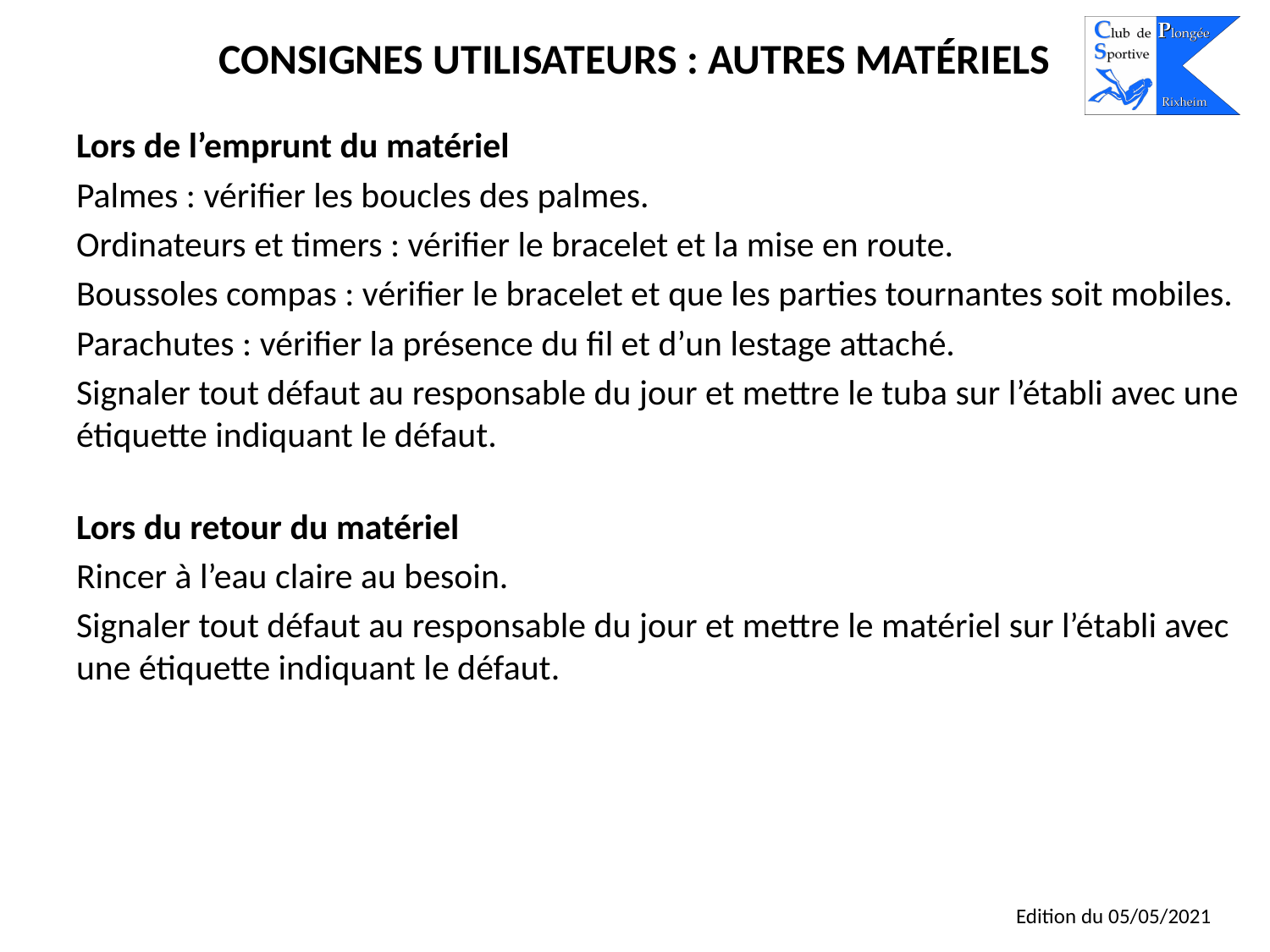

# CONSIGNES UTILISATEURS : AUTRES MATÉRIELS
Lors de l’emprunt du matériel
Palmes : vérifier les boucles des palmes.
Ordinateurs et timers : vérifier le bracelet et la mise en route.
Boussoles compas : vérifier le bracelet et que les parties tournantes soit mobiles.
Parachutes : vérifier la présence du fil et d’un lestage attaché.
Signaler tout défaut au responsable du jour et mettre le tuba sur l’établi avec une étiquette indiquant le défaut.
Lors du retour du matériel
Rincer à l’eau claire au besoin.
Signaler tout défaut au responsable du jour et mettre le matériel sur l’établi avec une étiquette indiquant le défaut.
Edition du 05/05/2021